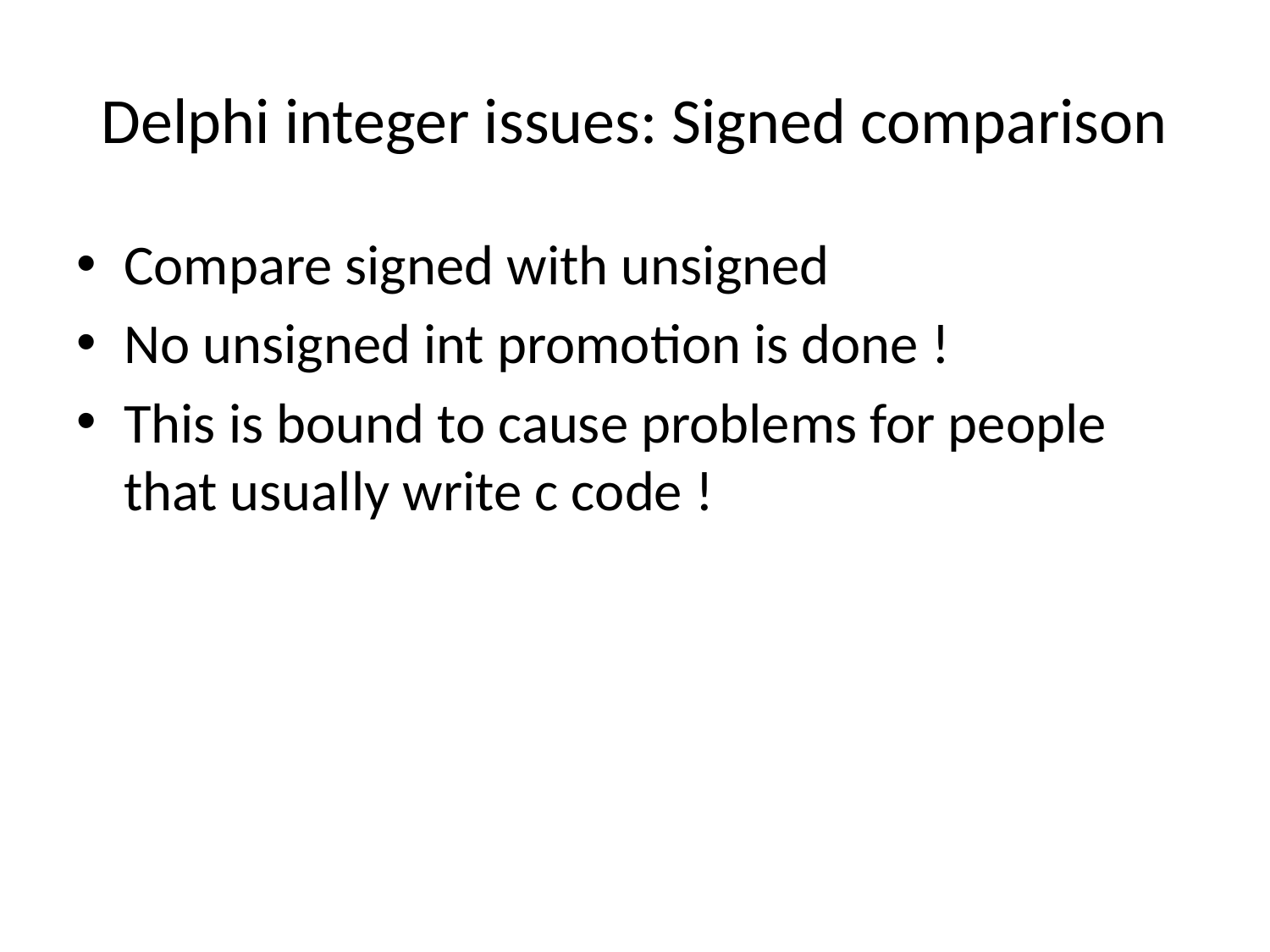

# Delphi integer issues: Signed comparison
Compare signed with unsigned
No unsigned int promotion is done !
This is bound to cause problems for people that usually write c code !